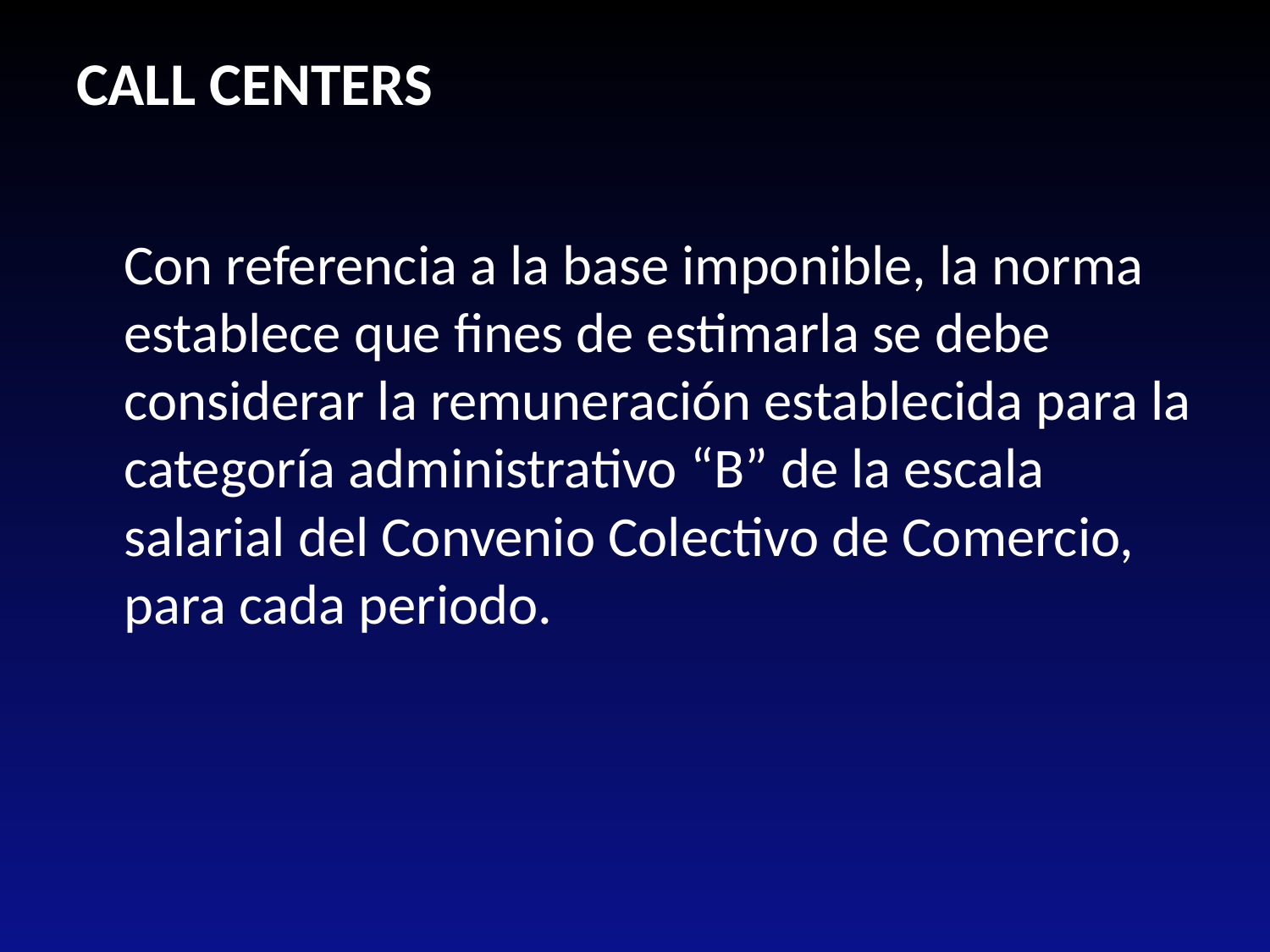

# CALL CENTERS
	Con referencia a la base imponible, la norma establece que fines de estimarla se debe considerar la remuneración establecida para la categoría administrativo “B” de la escala salarial del Convenio Colectivo de Comercio, para cada periodo.